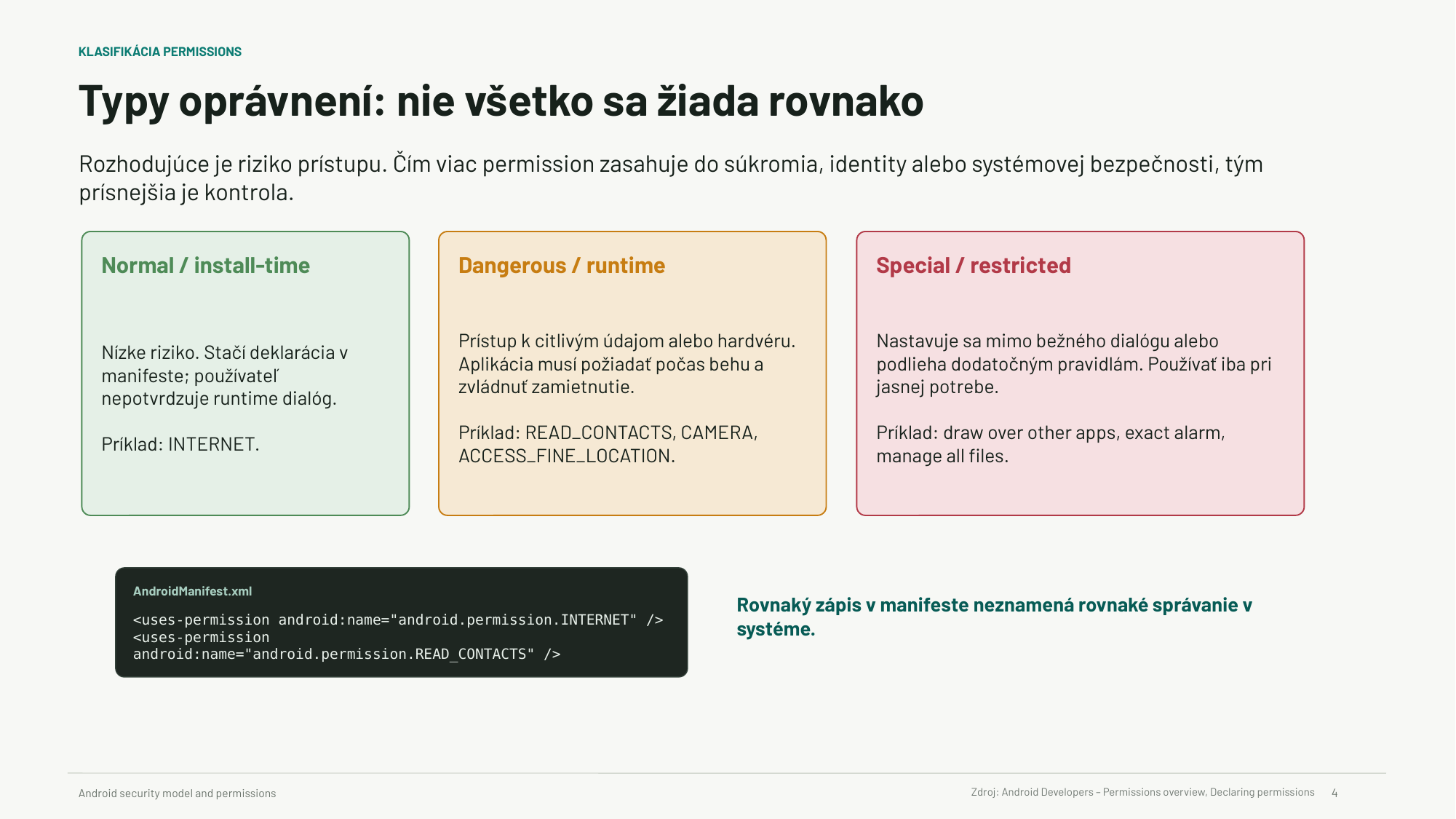

KLASIFIKÁCIA PERMISSIONS
Typy oprávnení: nie všetko sa žiada rovnako
Rozhodujúce je riziko prístupu. Čím viac permission zasahuje do súkromia, identity alebo systémovej bezpečnosti, tým prísnejšia je kontrola.

Normal / install-time
Dangerous / runtime
Special / restricted
Nízke riziko. Stačí deklarácia v manifeste; používateľ nepotvrdzuje runtime dialóg.

Príklad: INTERNET.
Prístup k citlivým údajom alebo hardvéru. Aplikácia musí požiadať počas behu a zvládnuť zamietnutie.

Príklad: READ_CONTACTS, CAMERA, ACCESS_FINE_LOCATION.
Nastavuje sa mimo bežného dialógu alebo podlieha dodatočným pravidlám. Používať iba pri jasnej potrebe.

Príklad: draw over other apps, exact alarm, manage all files.

AndroidManifest.xml
Rovnaký zápis v manifeste neznamená rovnaké správanie v systéme.
<uses-permission android:name="android.permission.INTERNET" />
<uses-permission android:name="android.permission.READ_CONTACTS" />
4
Zdroj: Android Developers – Permissions overview, Declaring permissions